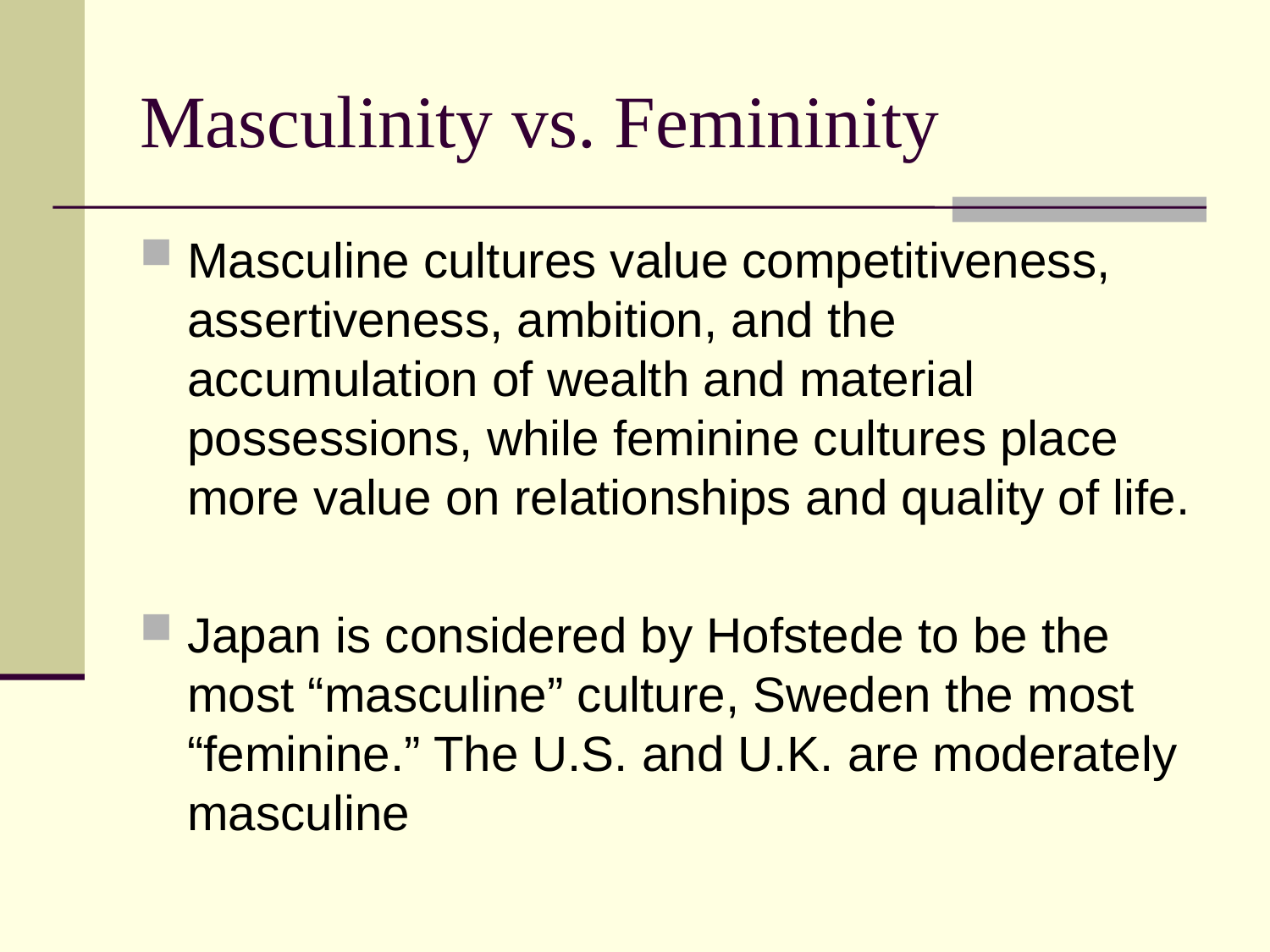

# Masculinity vs. Femininity
Masculine cultures value competitiveness, assertiveness, ambition, and the accumulation of wealth and material possessions, while feminine cultures place more value on relationships and quality of life.

Japan is considered by Hofstede to be the most “masculine” culture, Sweden the most “feminine.” The U.S. and U.K. are moderately masculine